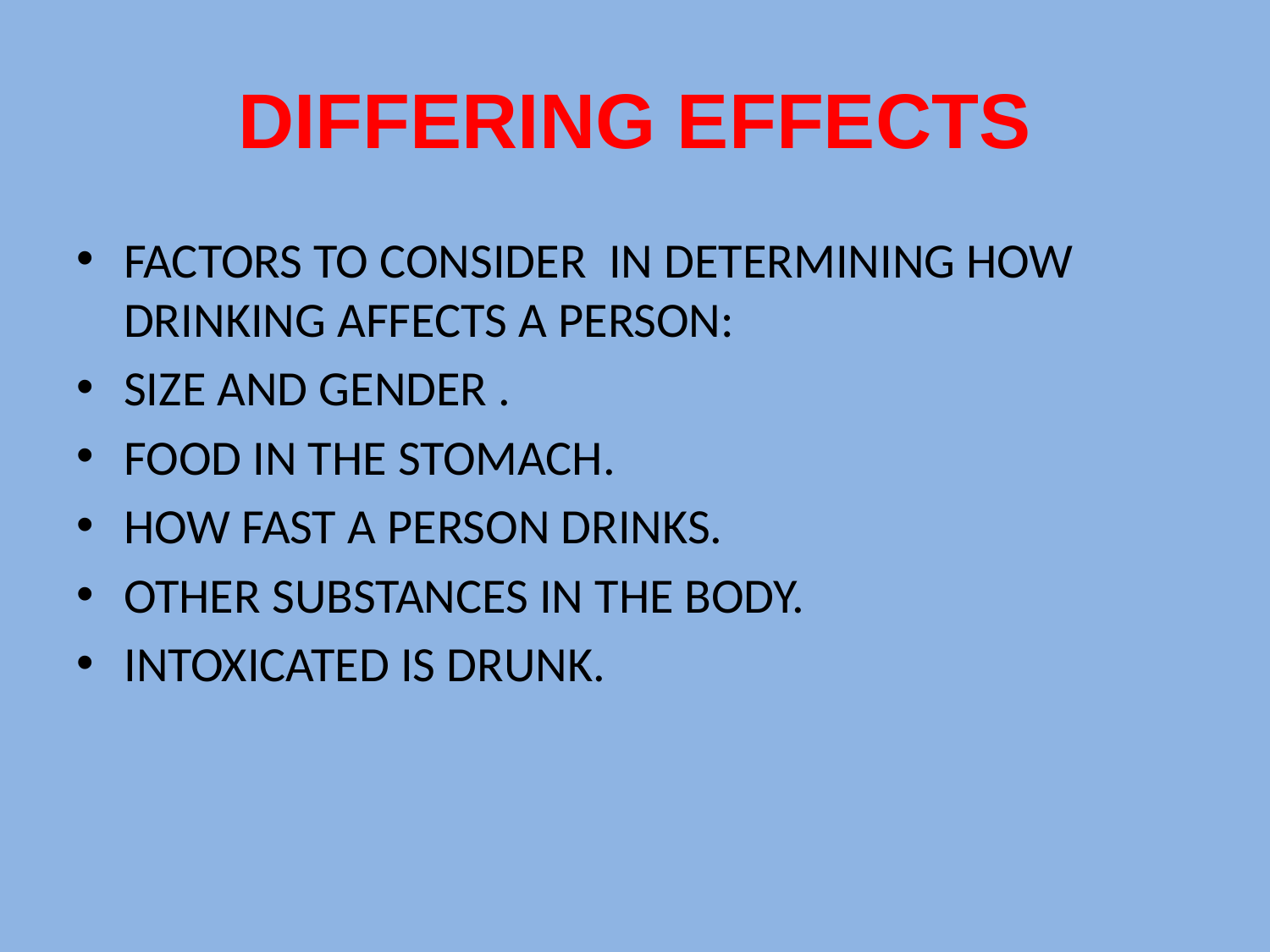

# DIFFERING EFFECTS
FACTORS TO CONSIDER  IN DETERMINING HOW DRINKING AFFECTS A PERSON:
SIZE AND GENDER .
FOOD IN THE STOMACH.
HOW FAST A PERSON DRINKS.
OTHER SUBSTANCES IN THE BODY.
INTOXICATED IS DRUNK.